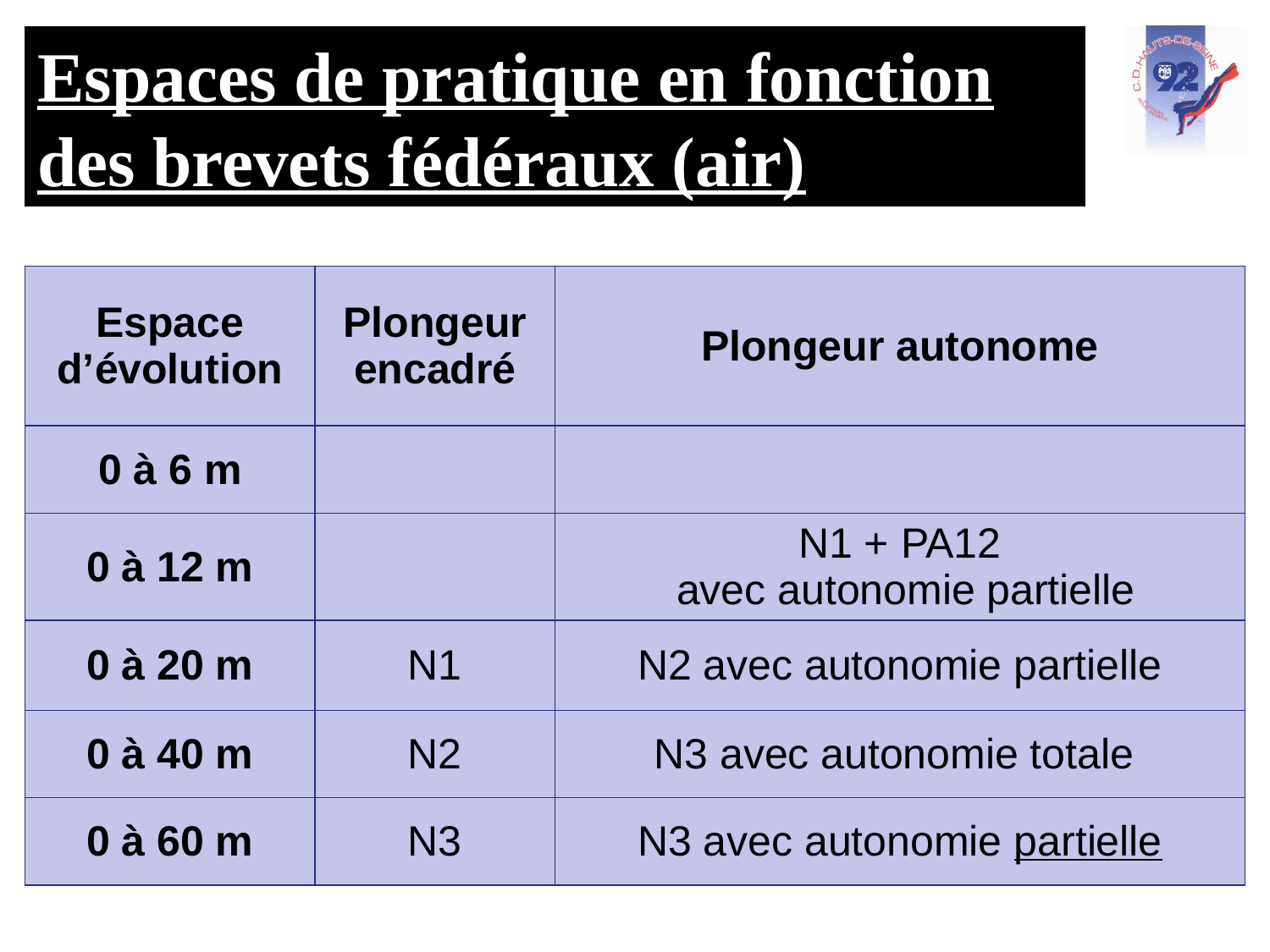

# Espaces de pratique en fonction des brevets fédéraux (air)
| Espace d’évolution | Plongeur encadré | Plongeur autonome |
| --- | --- | --- |
| 0 à 6 m |  |  |
| 0 à 12 m |  | N1 + PA12 avec autonomie partielle |
| 0 à 20 m | N1 | N2 avec autonomie partielle |
| 0 à 40 m | N2 | N3 avec autonomie totale |
| 0 à 60 m | N3 | N3 avec autonomie partielle |